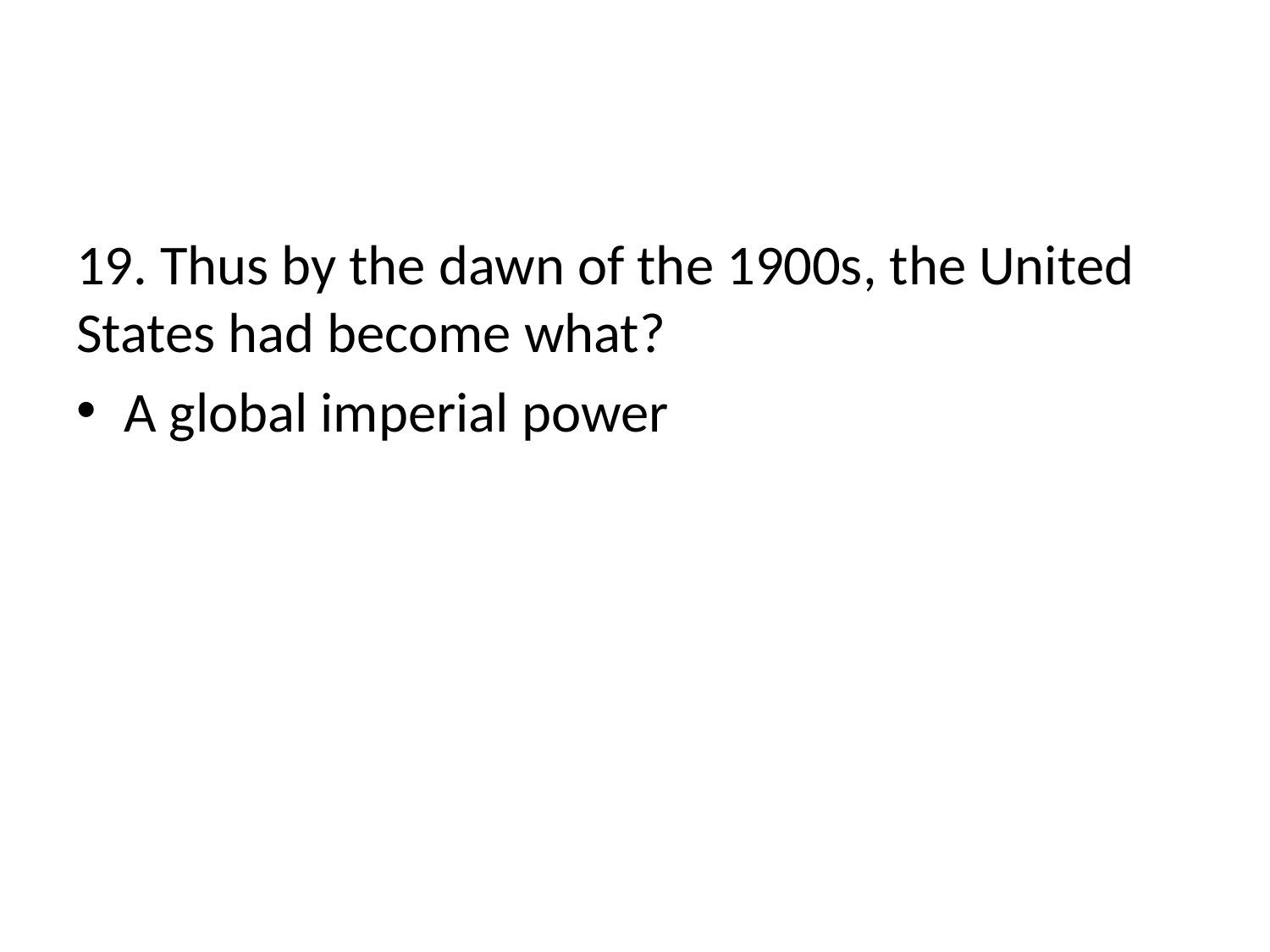

#
19. Thus by the dawn of the 1900s, the United States had become what?
A global imperial power